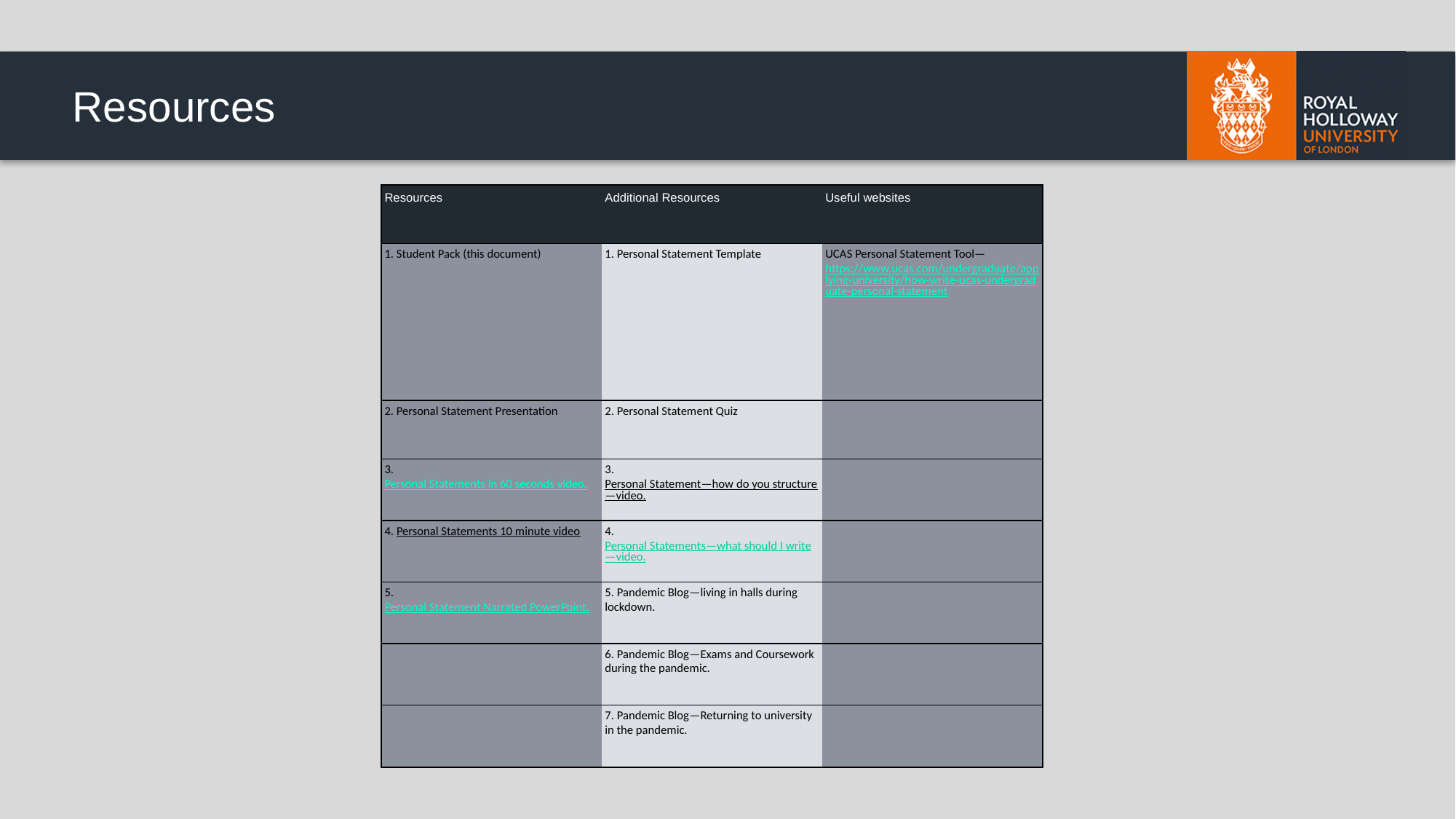

# Resources
| Resources | Additional Resources | Useful websites |
| --- | --- | --- |
| 1. Student Pack (this document) | 1. Personal Statement Template | UCAS Personal Statement Tool—https://www.ucas.com/undergraduate/applying-university/how-write-ucas-undergraduate-personal-statement |
| 2. Personal Statement Presentation | 2. Personal Statement Quiz |  |
| 3. Personal Statements in 60 seconds video. | 3. Personal Statement—how do you structure—video. |  |
| 4. Personal Statements 10 minute video | 4. Personal Statements—what should I write—video. |  |
| 5. Personal Statement Narrated PowerPoint. | 5. Pandemic Blog—living in halls during lockdown. |  |
|  | 6. Pandemic Blog—Exams and Coursework during the pandemic. |  |
|  | 7. Pandemic Blog—Returning to university in the pandemic. |  |